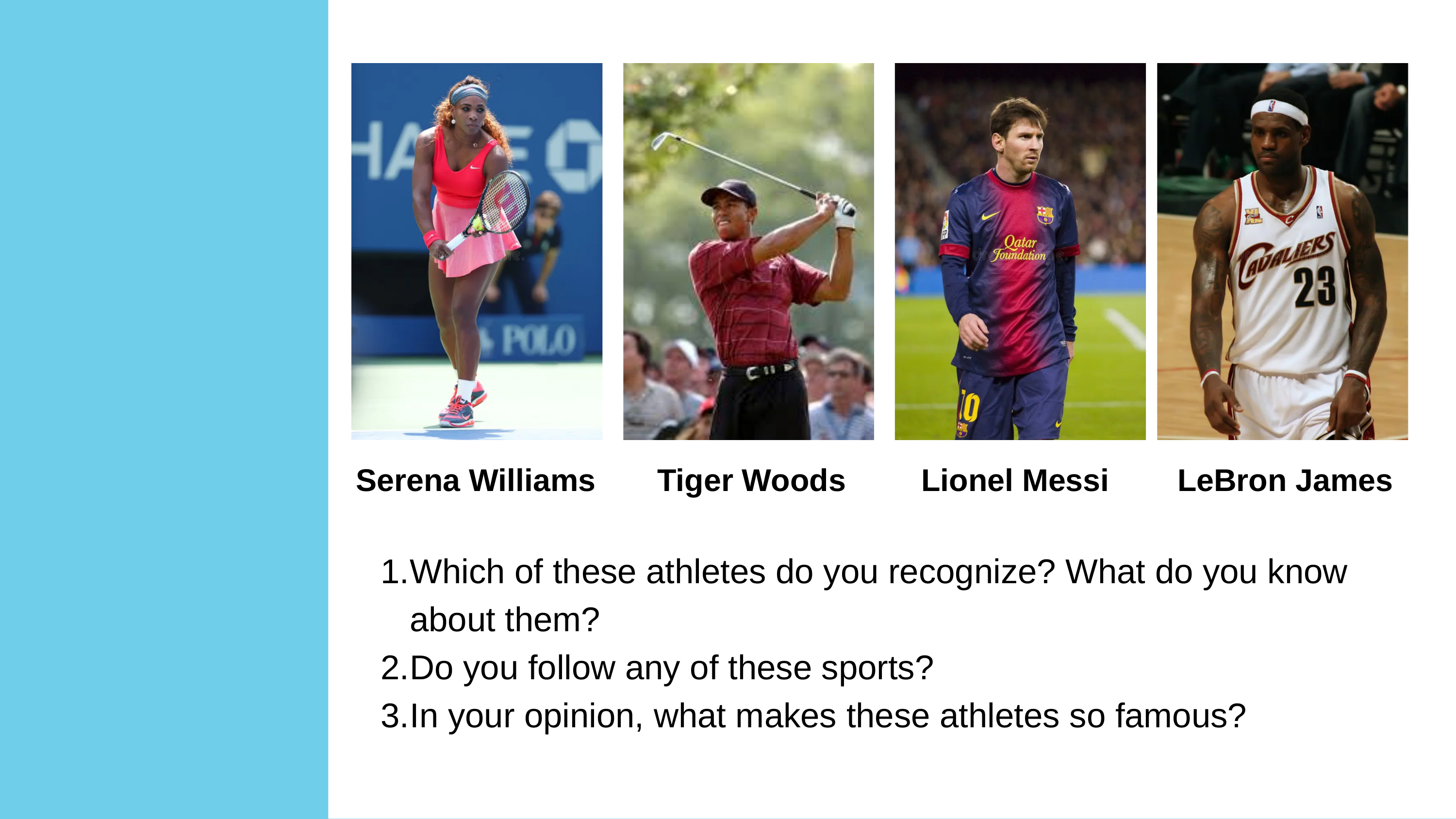

Serena Williams
Tiger Woods
Lionel Messi
LeBron James
Which of these athletes do you recognize? What do you know about them?
Do you follow any of these sports?
In your opinion, what makes these athletes so famous?